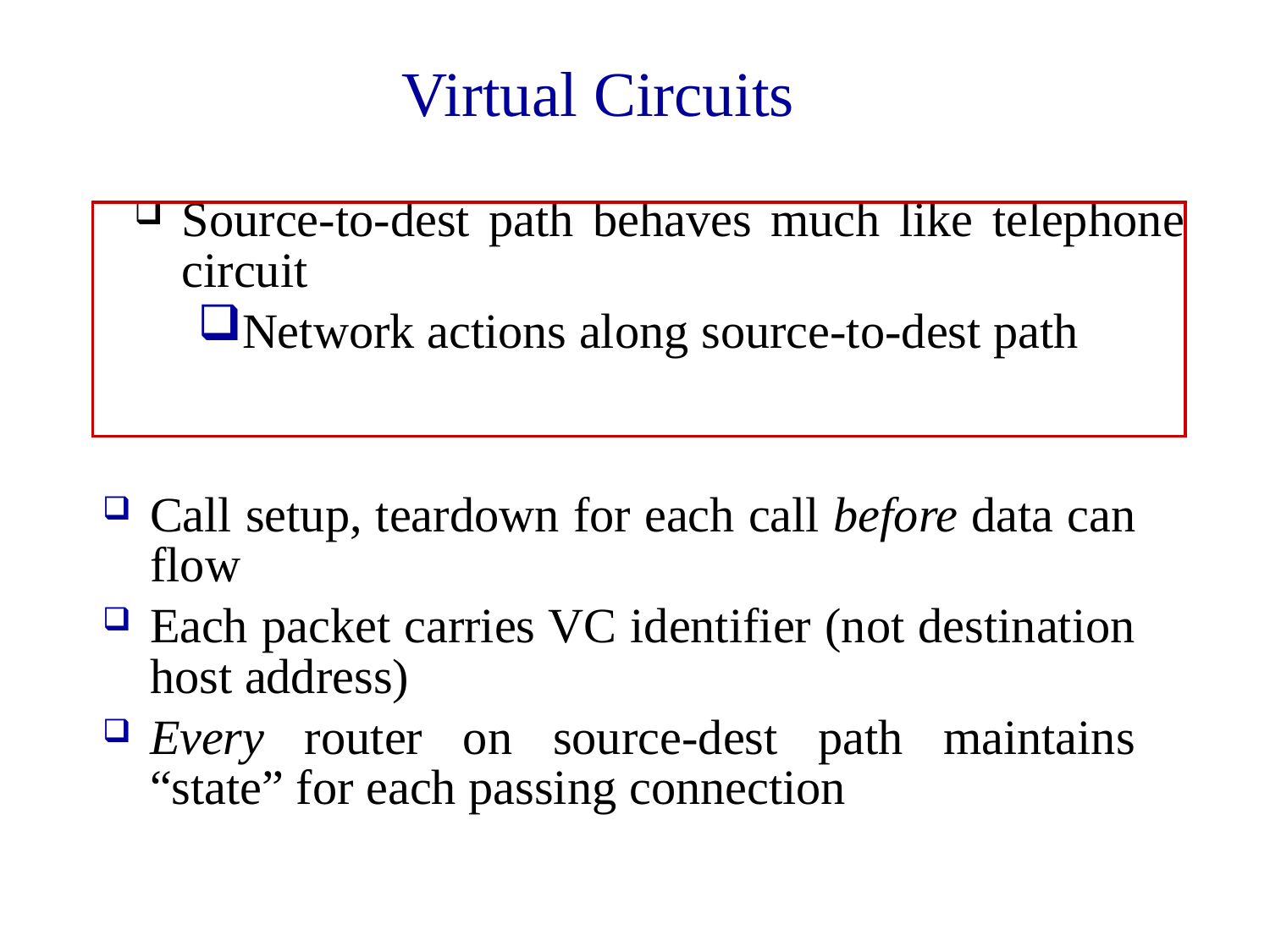

Virtual Circuits
Source-to-dest path behaves much like telephone circuit
Network actions along source-to-dest path

Call setup, teardown for each call before data can flow
Each packet carries VC identifier (not destination host address)
Every router on source-dest path maintains “state” for each passing connection